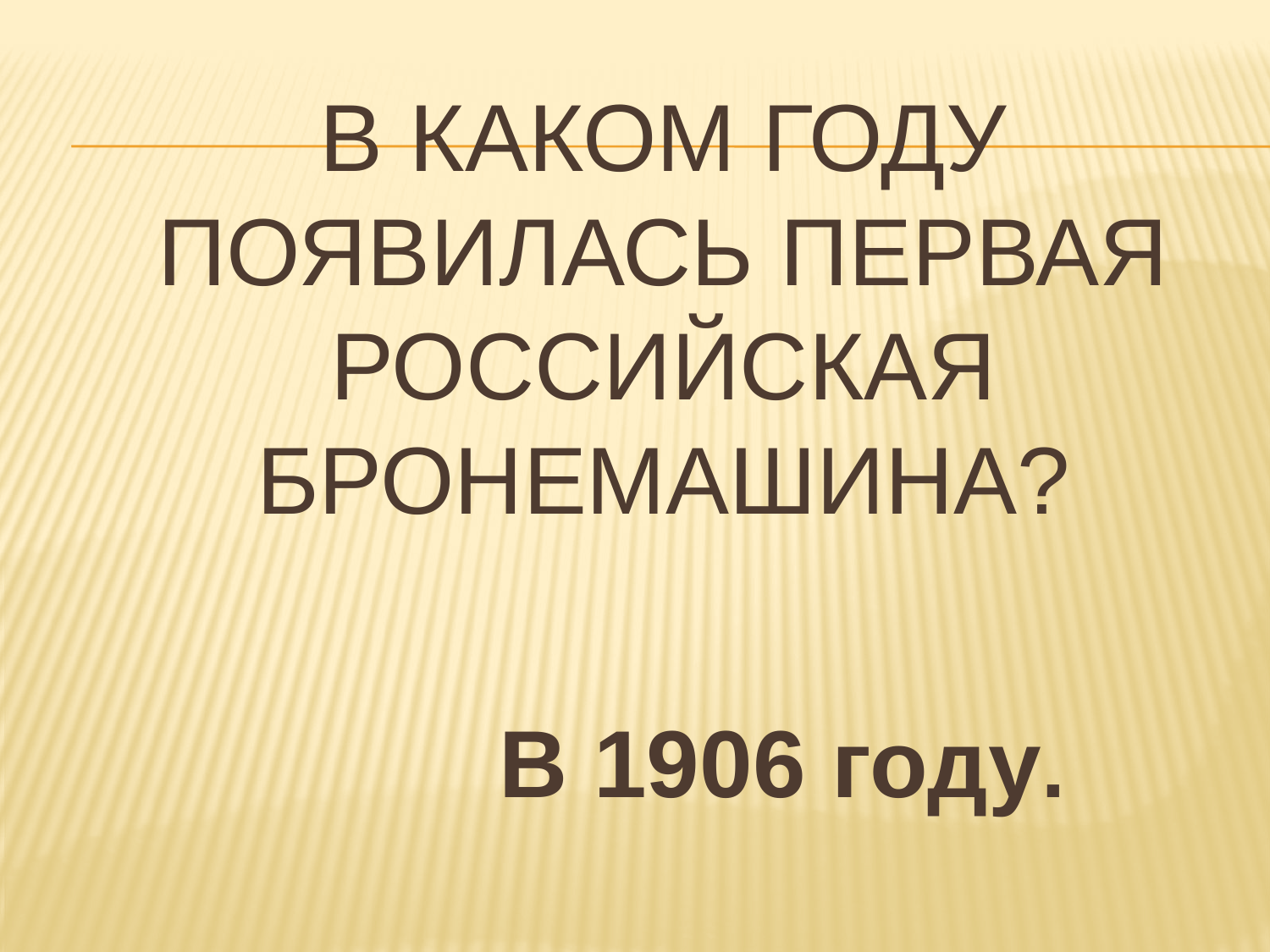

# В Каком году появилась первая российская бронемашина?
В 1906 году.